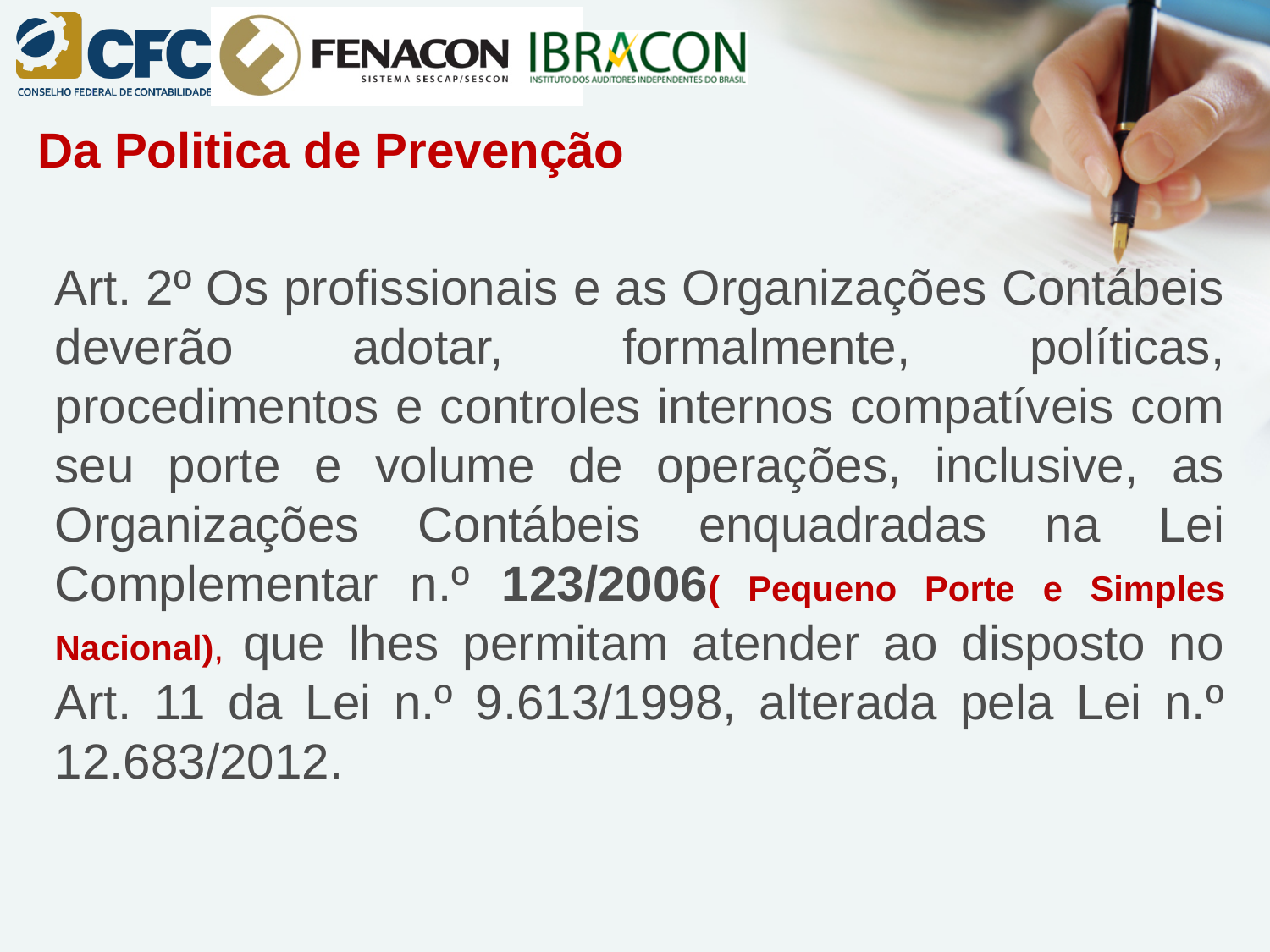

# Da Politica de Prevenção

Art. 2º Os profissionais e as Organizações Contábeis deverão adotar, formalmente, políticas, procedimentos e controles internos compatíveis com seu porte e volume de operações, inclusive, as Organizações Contábeis enquadradas na Lei Complementar n.º 123/2006( Pequeno Porte e Simples Nacional), que lhes permitam atender ao disposto no Art. 11 da Lei n.º 9.613/1998, alterada pela Lei n.º 12.683/2012.